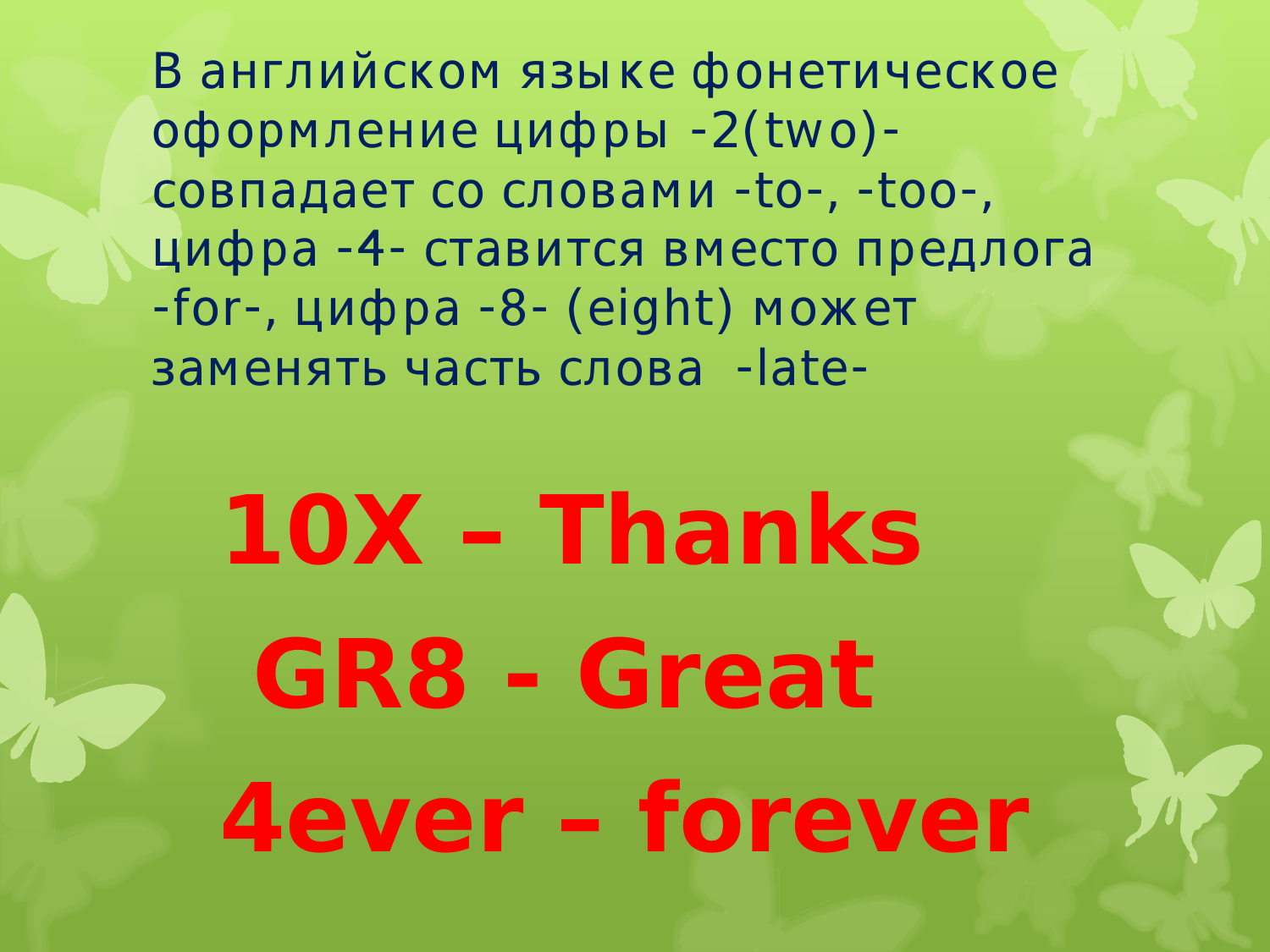

# В английском языке фонетическое оформление цифры -2(two)- совпадает со словами -to-, -too-, цифра -4- ставится вместо предлога  -for-, цифра -8- (eight) может заменять часть слова  -late-

  10Х – Thanks
   GR8 - Great
  4ever – forever